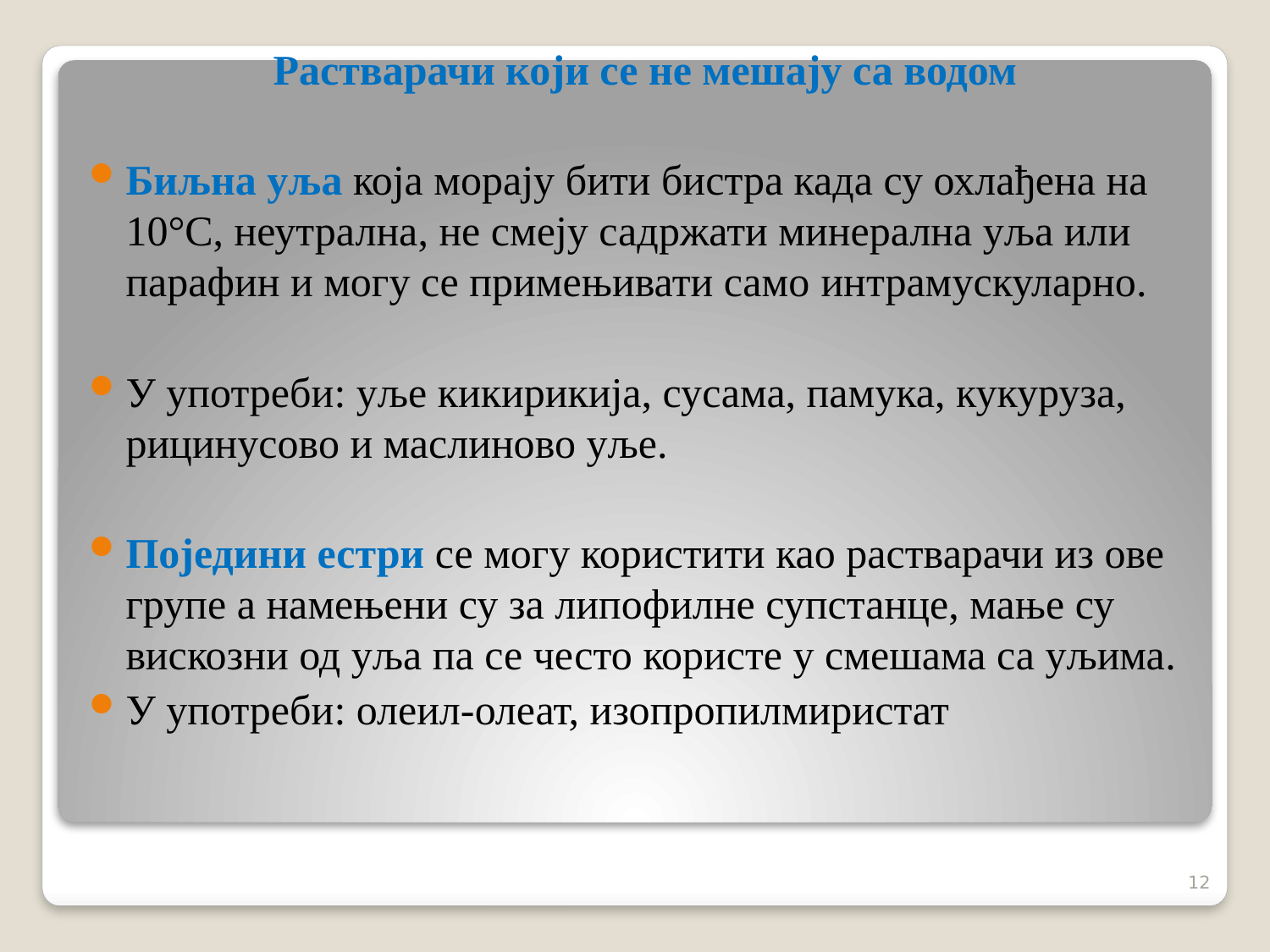

Растварачи који се не мешају са водом

Биљна уља која морају бити бистра када су охлађена на 10°C, неутрална, не смеју садржати минерална уља или парафин и могу се примењивати само интрамускуларно.

У употреби: уље кикирикија, сусама, памука, кукуруза, рицинусово и маслиново уље.

Поједини естри се могу користити као растварачи из ове групе а намењени су за липофилне супстанце, мање су вискозни од уља па се често користе у смешама са уљима.
У употреби: олеил-олеат, изопропилмиристат
12